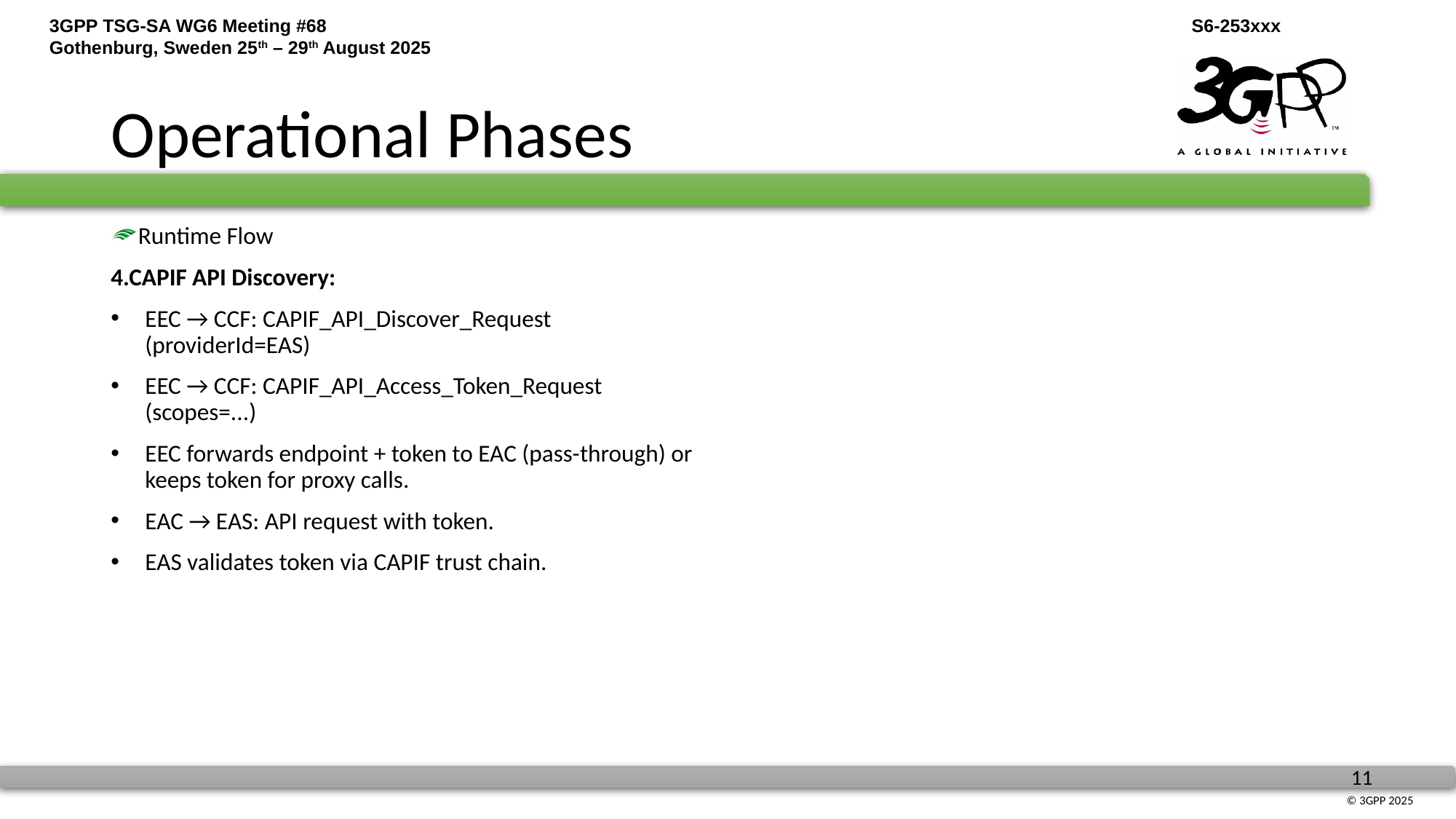

# Operational Phases
Runtime Flow
4.CAPIF API Discovery:
EEC → CCF: CAPIF_API_Discover_Request (providerId=EAS)
EEC → CCF: CAPIF_API_Access_Token_Request (scopes=...)
EEC forwards endpoint + token to EAC (pass-through) or keeps token for proxy calls.
EAC → EAS: API request with token.
EAS validates token via CAPIF trust chain.